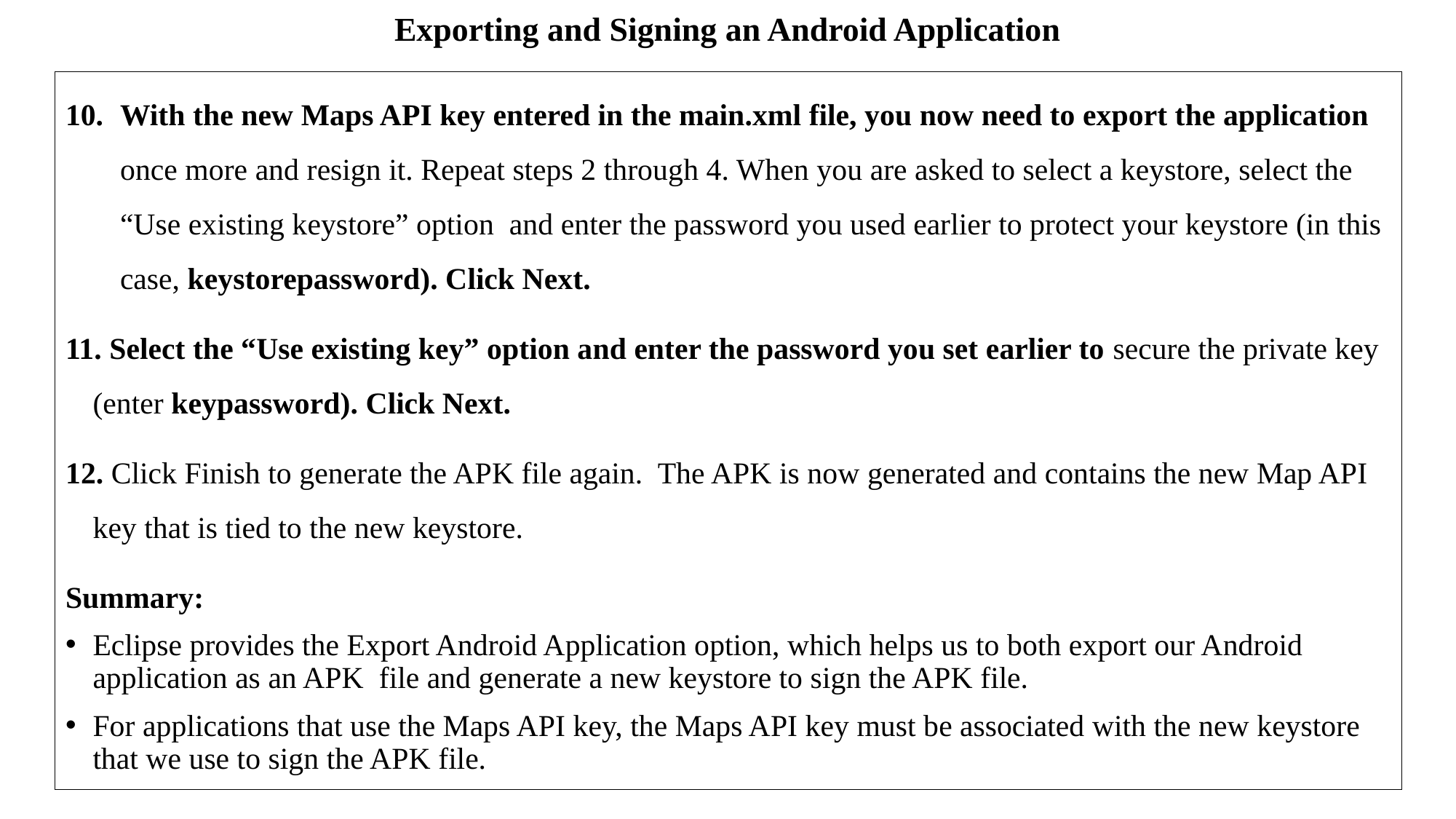

# Exporting and Signing an Android Application
With the new Maps API key entered in the main.xml file, you now need to export the application once more and resign it. Repeat steps 2 through 4. When you are asked to select a keystore, select the “Use existing keystore” option  and enter the password you used earlier to protect your keystore (in this case, keystorepassword). Click Next.
11. Select the “Use existing key” option and enter the password you set earlier to secure the private key (enter keypassword). Click Next.
12. Click Finish to generate the APK file again.  The APK is now generated and contains the new Map API key that is tied to the new keystore.
Summary:
Eclipse provides the Export Android Application option, which helps us to both export our Android application as an APK  file and generate a new keystore to sign the APK file.
For applications that use the Maps API key, the Maps API key must be associated with the new keystore that we use to sign the APK file.